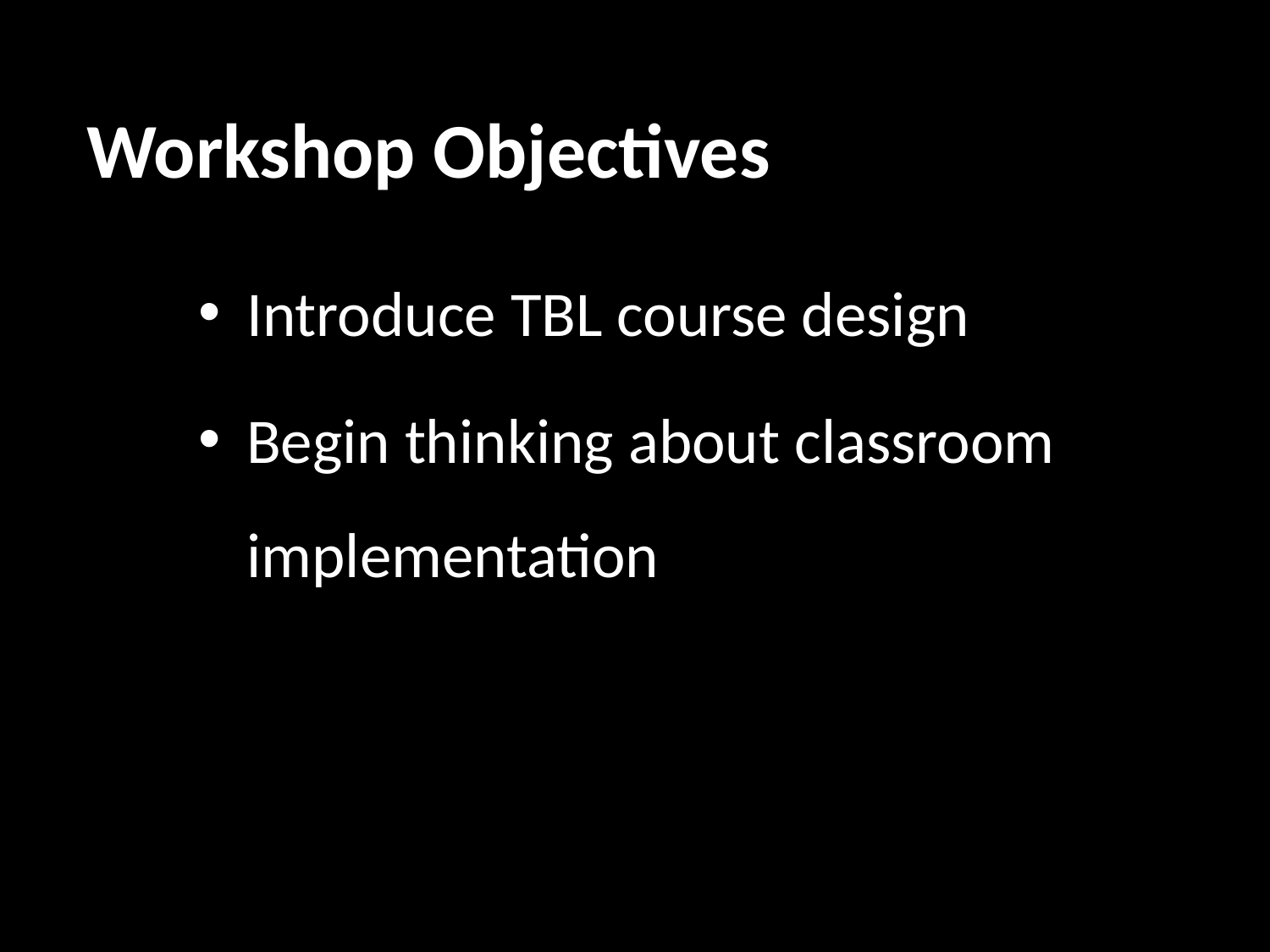

# Workshop Objectives
Introduce TBL course design
Begin thinking about classroom implementation